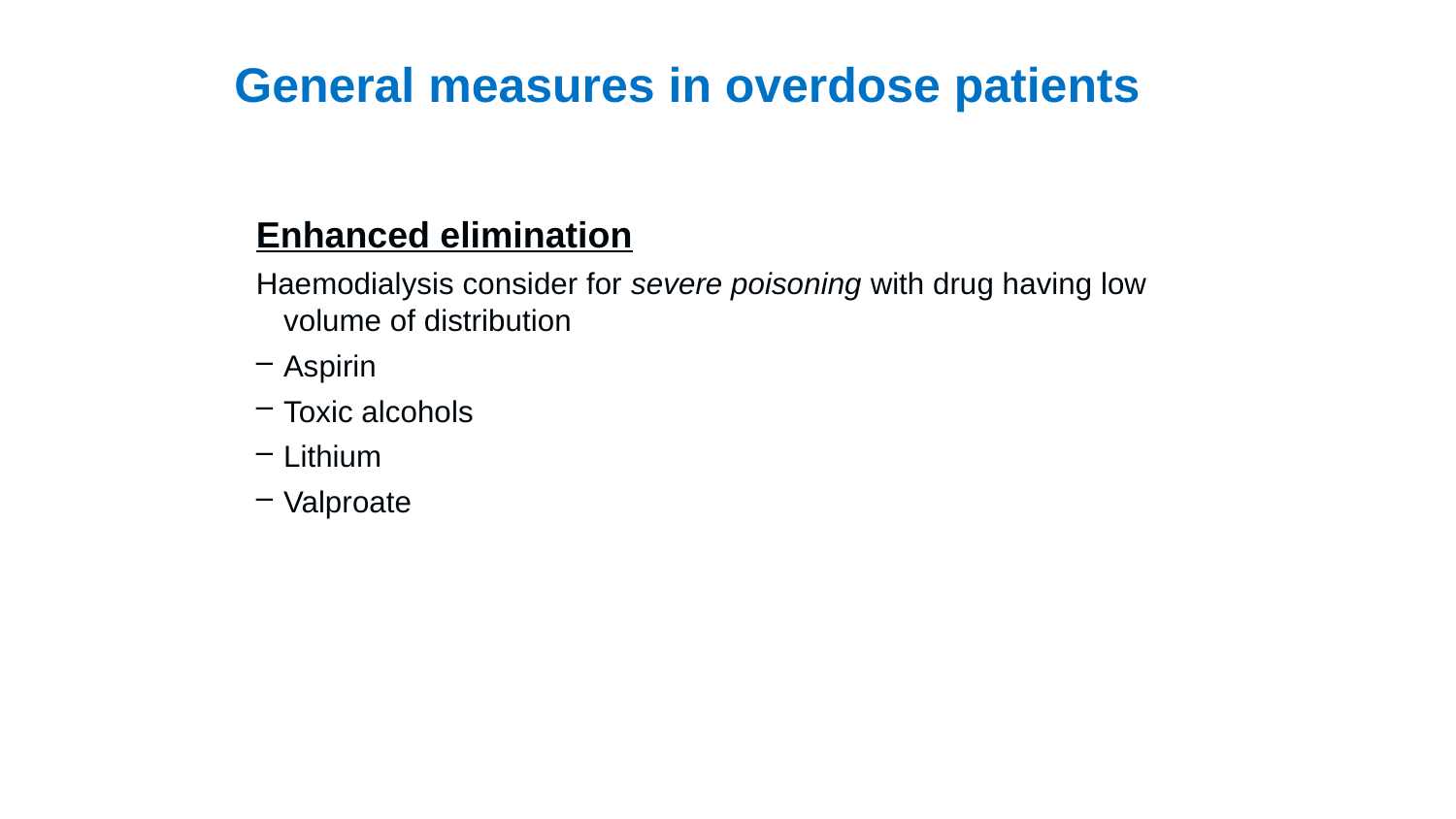

# General measures in overdose patients
Enhanced elimination
Haemodialysis consider for severe poisoning with drug having low volume of distribution
Aspirin
Toxic alcohols
Lithium
Valproate